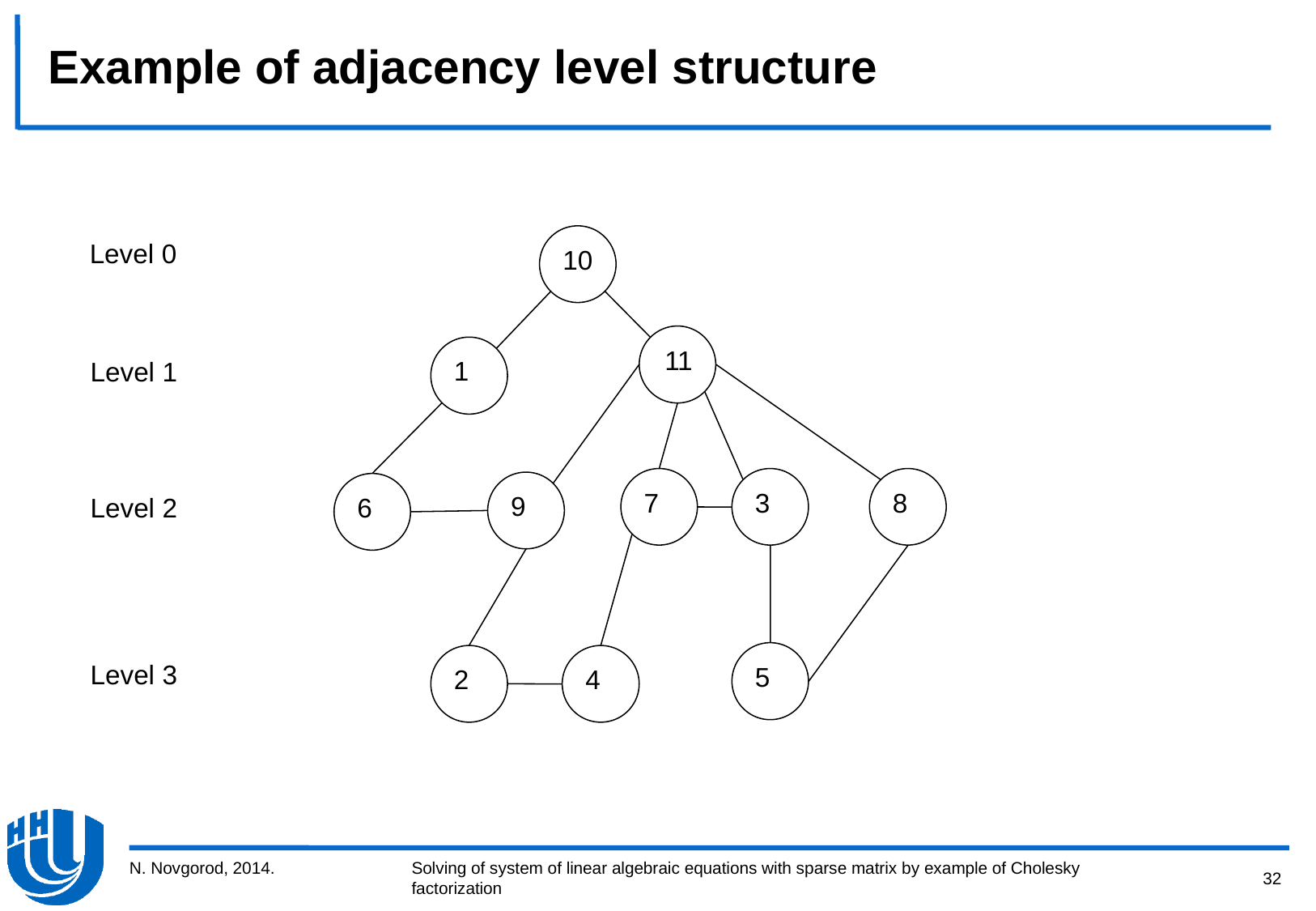

# Example of adjacency level structure

10
Level 0
11
1
Level 1
7
3
8
9
6
Level 2
5
2
4
Level 3
N. Novgorod, 2014.

32
Solving of system of linear algebraic equations with sparse matrix by example of Cholesky factorization